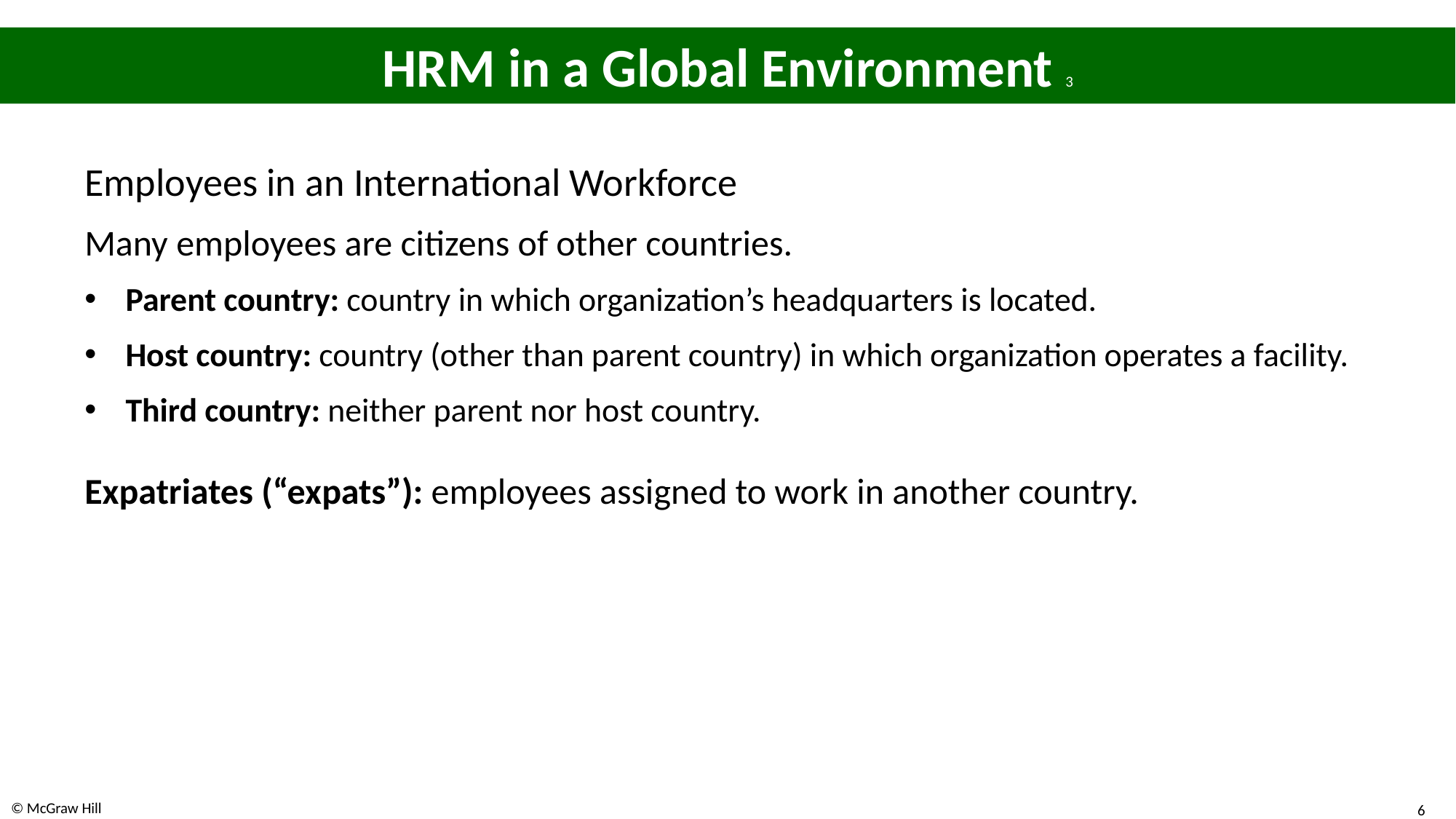

# H R M in a Global Environment 3
Employees in an International Workforce
Many employees are citizens of other countries.
Parent country: country in which organization’s headquarters is located.
Host country: country (other than parent country) in which organization operates a facility.
Third country: neither parent nor host country.
Expatriates (“expats”): employees assigned to work in another country.